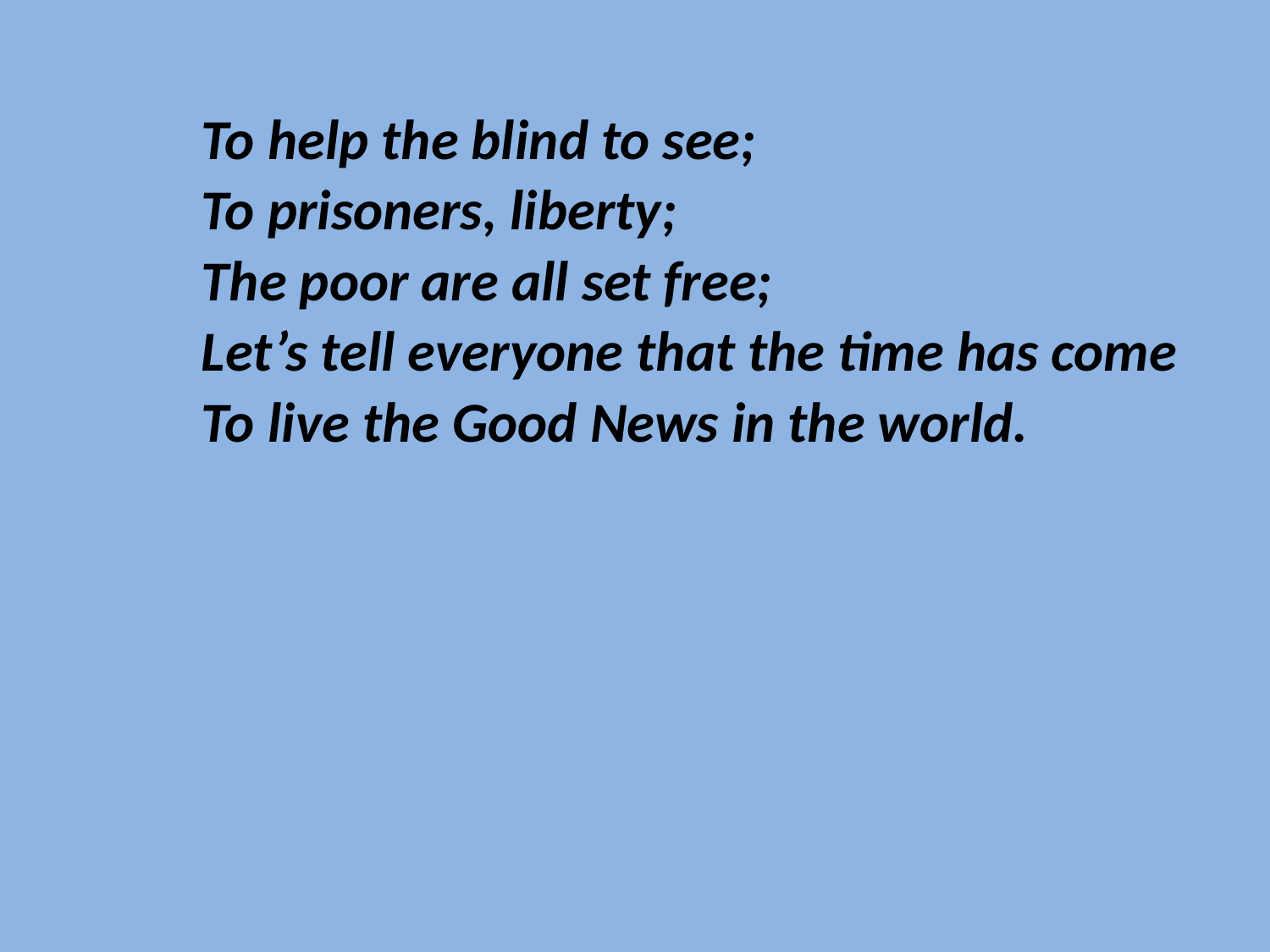

To help the blind to see;
To prisoners, liberty;
The poor are all set free;
Let’s tell everyone that the time has come
To live the Good News in the world.